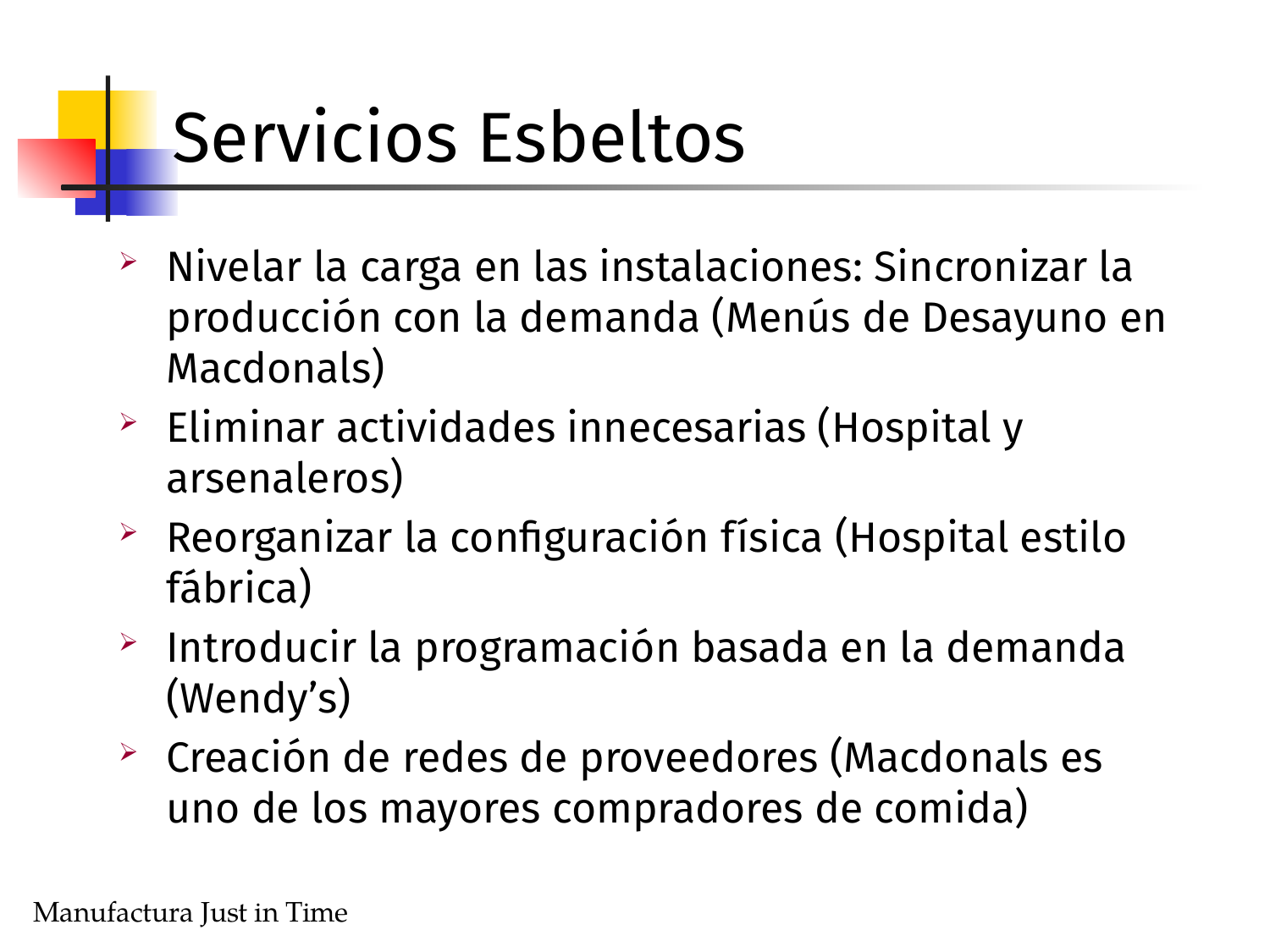

# Servicios Esbeltos
Nivelar la carga en las instalaciones: Sincronizar la producción con la demanda (Menús de Desayuno en Macdonals)
Eliminar actividades innecesarias (Hospital y arsenaleros)
Reorganizar la configuración física (Hospital estilo fábrica)
Introducir la programación basada en la demanda (Wendy’s)
Creación de redes de proveedores (Macdonals es uno de los mayores compradores de comida)